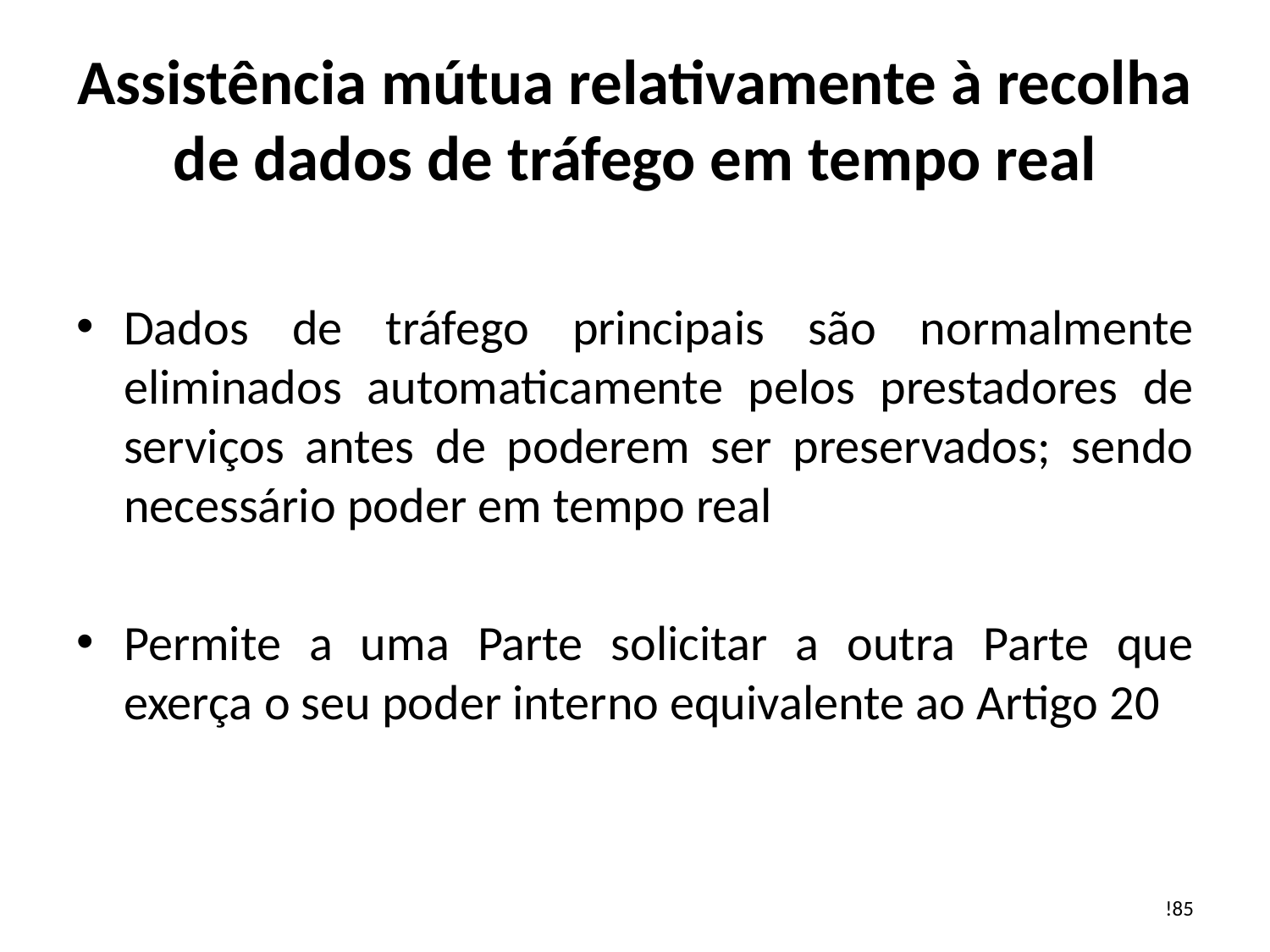

# Assistência mútua relativamente à recolha de dados de tráfego em tempo real
Dados de tráfego principais são normalmente eliminados automaticamente pelos prestadores de serviços antes de poderem ser preservados; sendo necessário poder em tempo real

Permite a uma Parte solicitar a outra Parte que exerça o seu poder interno equivalente ao Artigo 20

!85